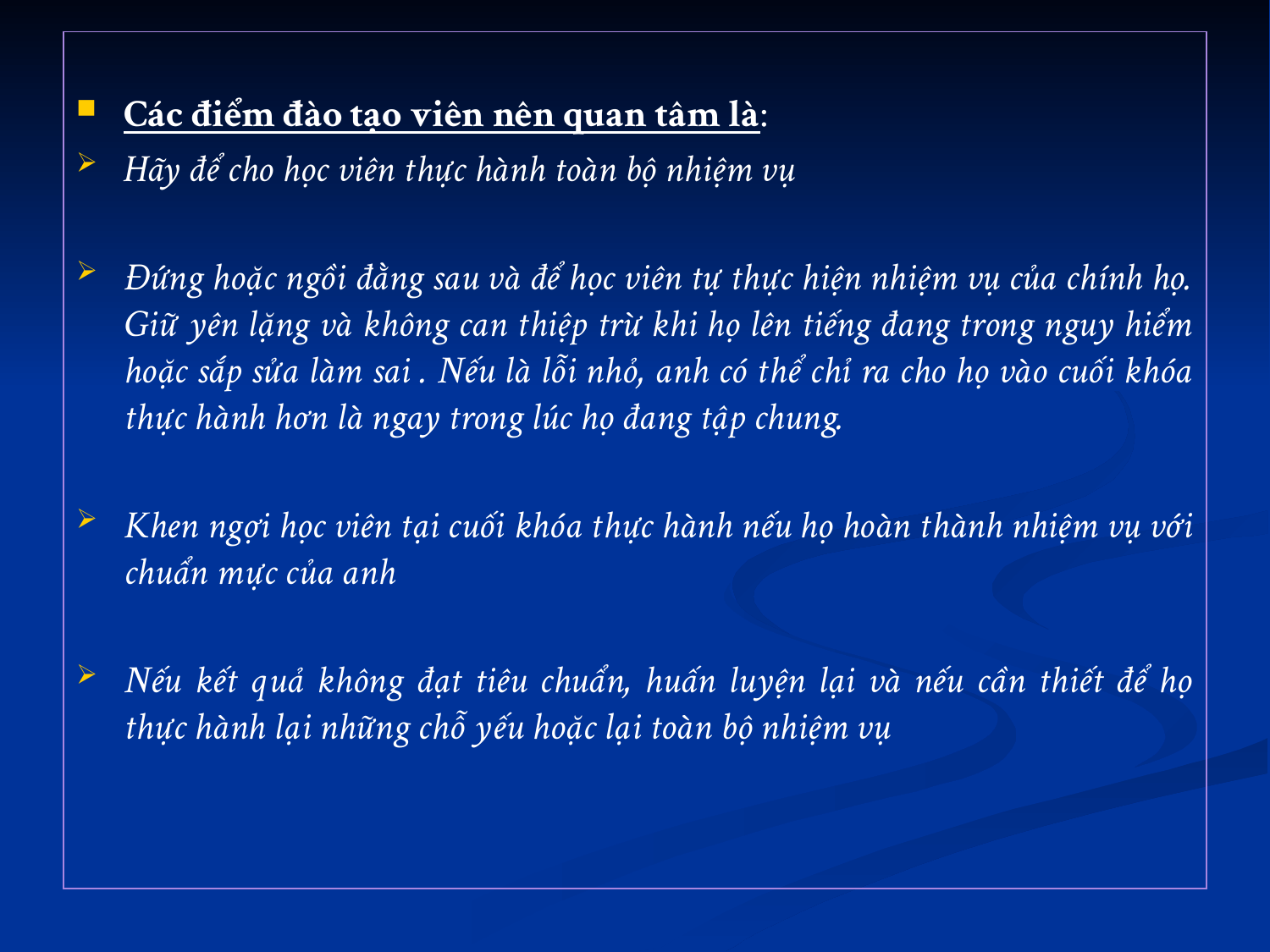

Các điểm đào tạo viên nên quan tâm là:
Hãy để cho học viên thực hành toàn bộ nhiệm vụ

Đứng hoặc ngồi đằng sau và để học viên tự thực hiện nhiệm vụ của chính họ. Giữ yên lặng và không can thiệp trừ khi họ lên tiếng đang trong nguy hiểm hoặc sắp sửa làm sai . Nếu là lỗi nhỏ, anh có thể chỉ ra cho họ vào cuối khóa thực hành hơn là ngay trong lúc họ đang tập chung.

Khen ngợi học viên tại cuối khóa thực hành nếu họ hoàn thành nhiệm vụ với chuẩn mực của anh

Nếu kết quả không đạt tiêu chuẩn, huấn luyện lại và nếu cần thiết để họ thực hành lại những chỗ yếu hoặc lại toàn bộ nhiệm vụ